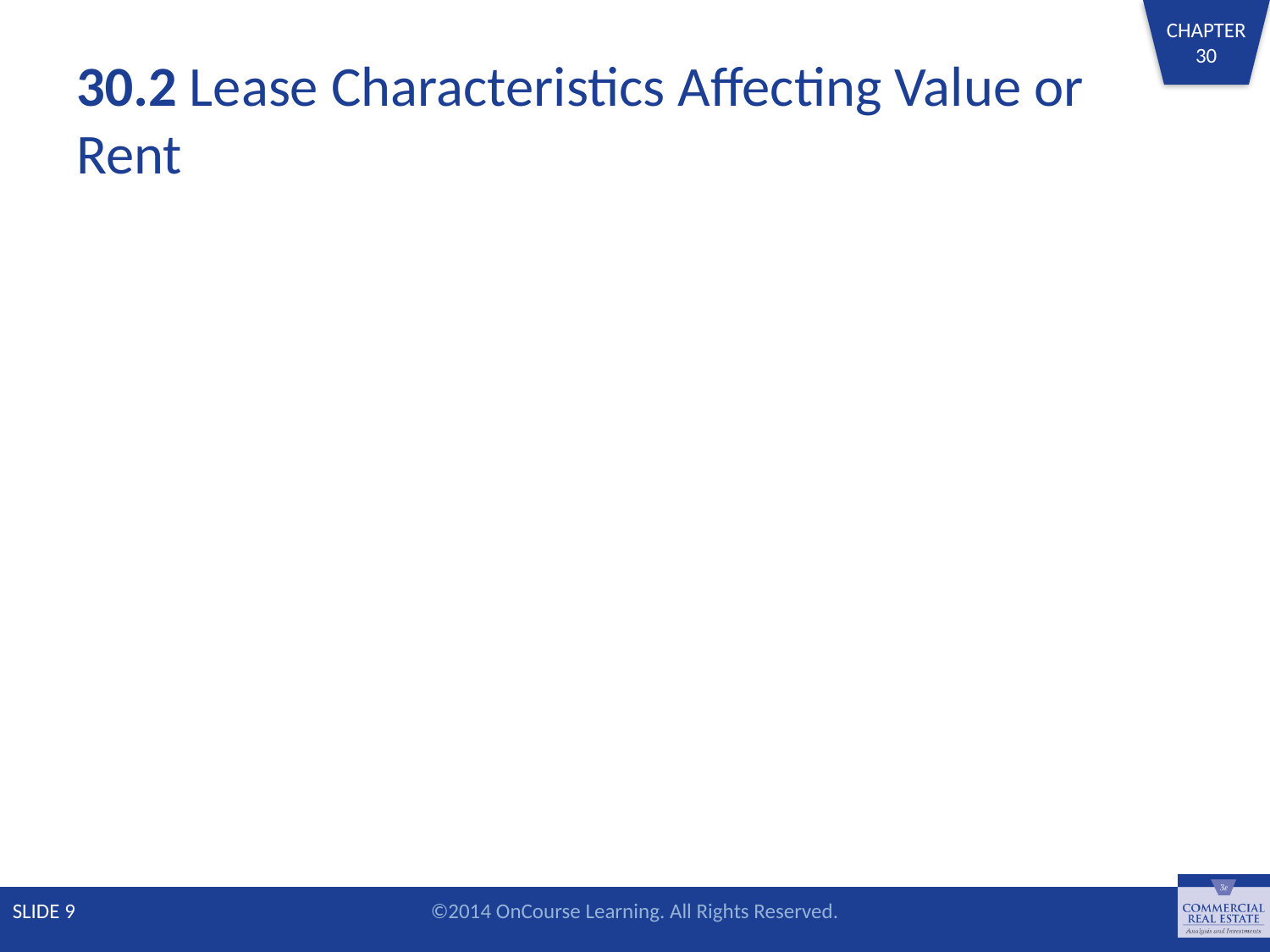

# 30.2 Lease Characteristics Affecting Value or Rent

SLIDE 9